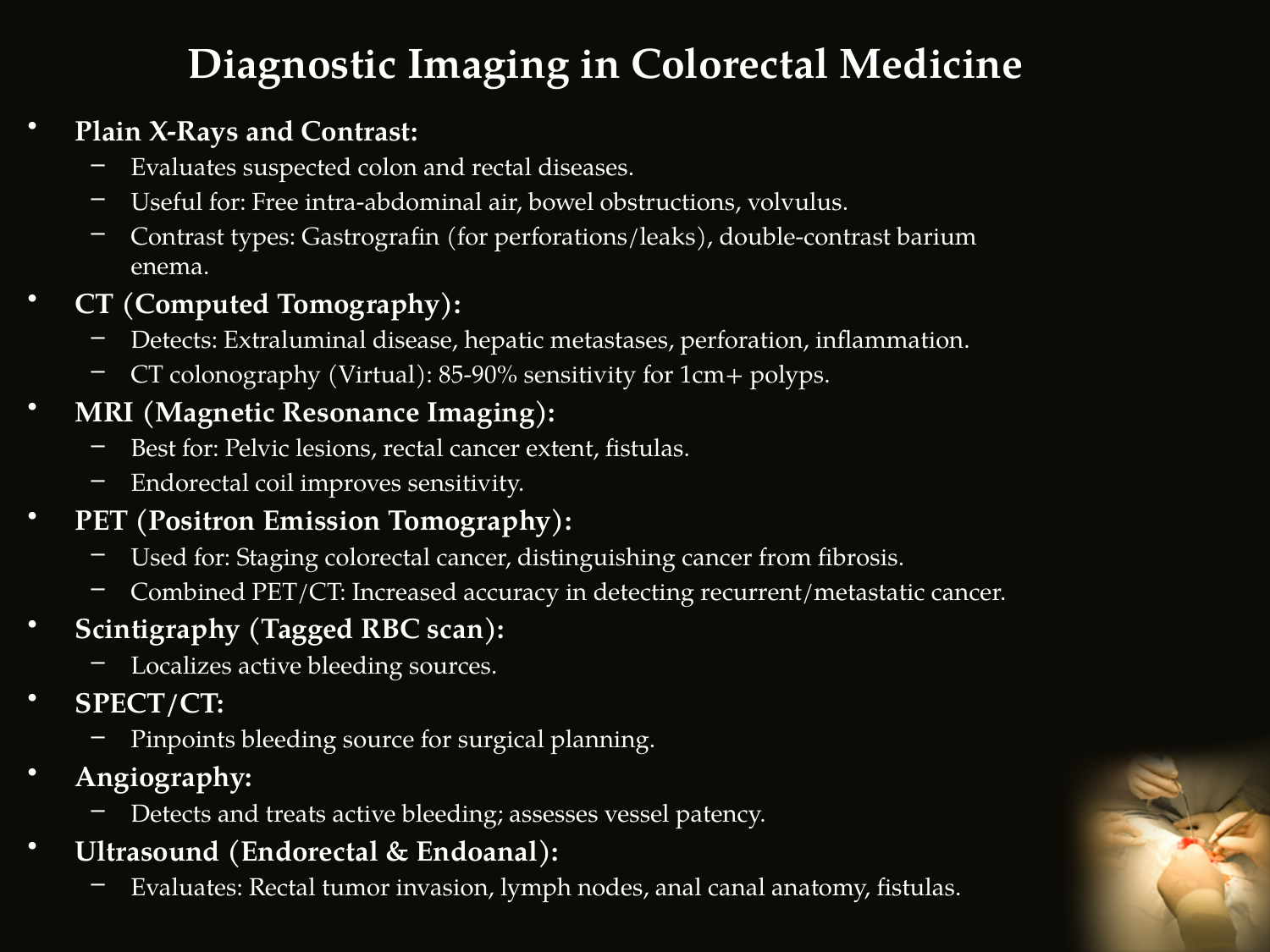

# Diagnostic Imaging in Colorectal Medicine
Plain X-Rays and Contrast:
Evaluates suspected colon and rectal diseases.
Useful for: Free intra-abdominal air, bowel obstructions, volvulus.
Contrast types: Gastrografin (for perforations/leaks), double-contrast barium enema.
CT (Computed Tomography):
Detects: Extraluminal disease, hepatic metastases, perforation, inflammation.
CT colonography (Virtual): 85-90% sensitivity for 1cm+ polyps.
MRI (Magnetic Resonance Imaging):
Best for: Pelvic lesions, rectal cancer extent, fistulas.
Endorectal coil improves sensitivity.
PET (Positron Emission Tomography):
Used for: Staging colorectal cancer, distinguishing cancer from fibrosis.
Combined PET/CT: Increased accuracy in detecting recurrent/metastatic cancer.
Scintigraphy (Tagged RBC scan):
Localizes active bleeding sources.
SPECT/CT:
Pinpoints bleeding source for surgical planning.
Angiography:
Detects and treats active bleeding; assesses vessel patency.
Ultrasound (Endorectal & Endoanal):
Evaluates: Rectal tumor invasion, lymph nodes, anal canal anatomy, fistulas.